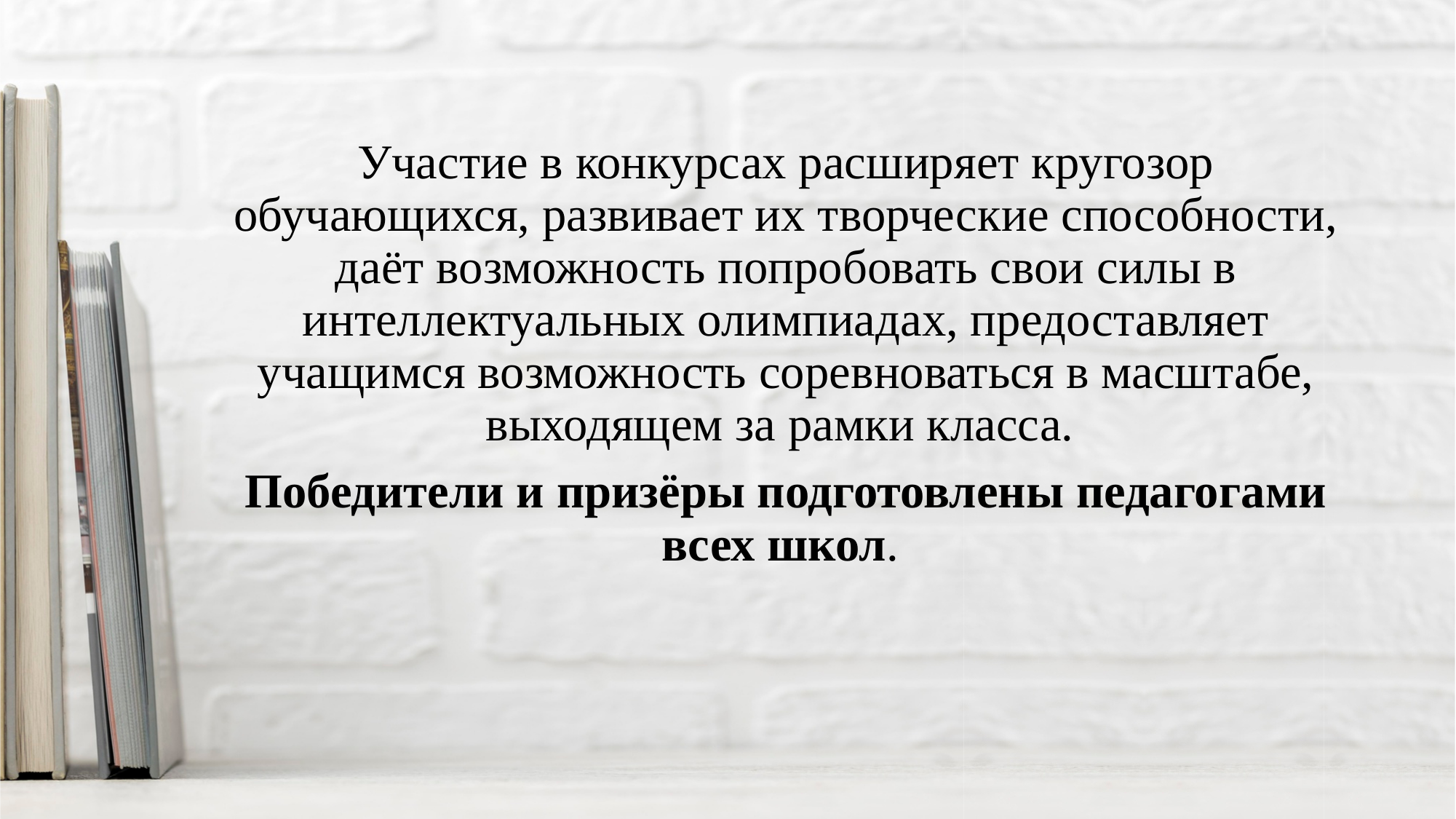

Участие в конкурсах расширяет кругозор обучающихся, развивает их творческие способности, даёт возможность попробовать свои силы в интеллектуальных олимпиадах, предоставляет учащимся возможность соревноваться в масштабе, выходящем за рамки класса.
Победители и призёры подготовлены педагогами всех школ.